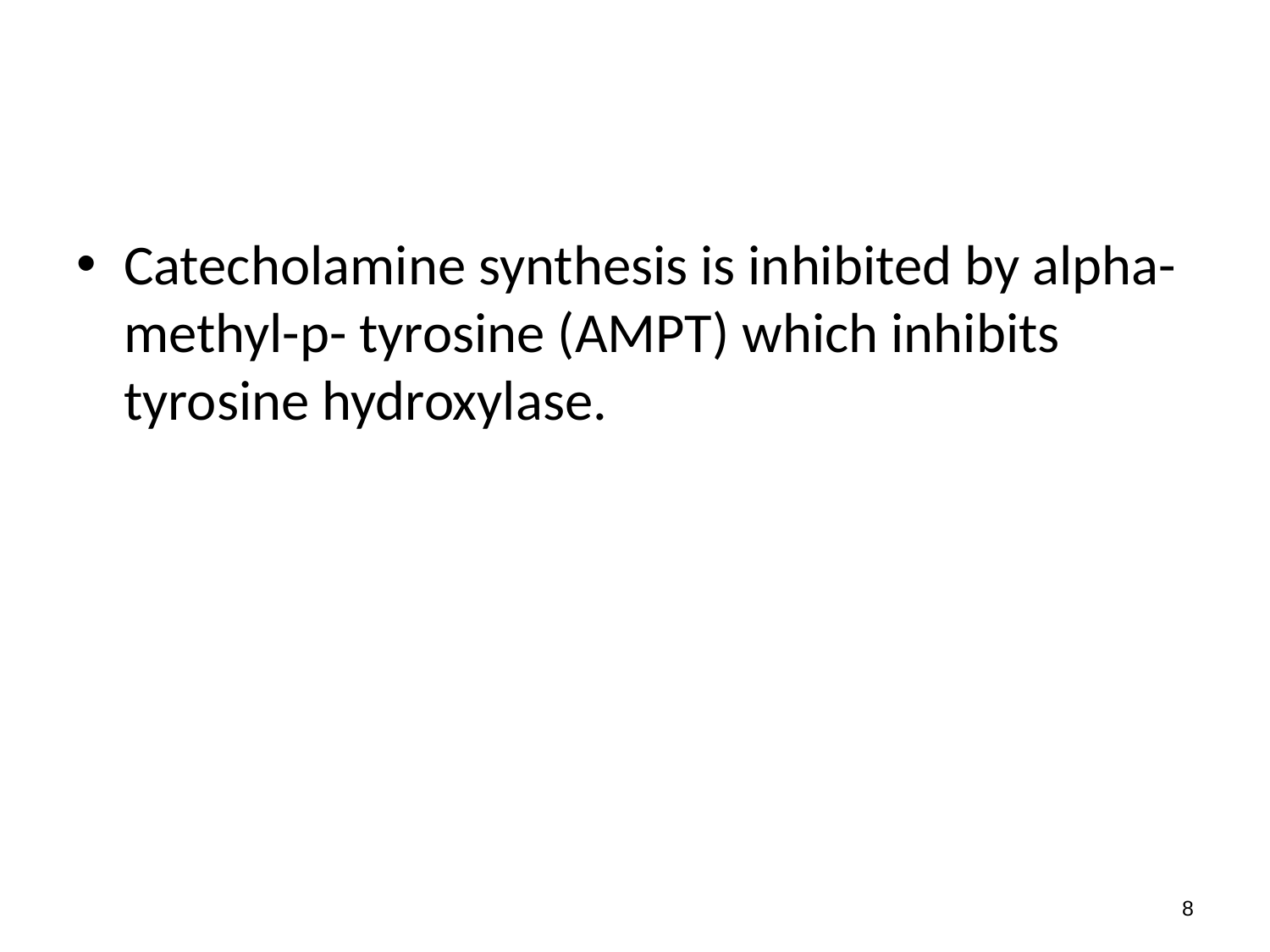

#
Catecholamine synthesis is inhibited by alpha- methyl-p- tyrosine (AMPT) which inhibits tyrosine hydroxylase.
8